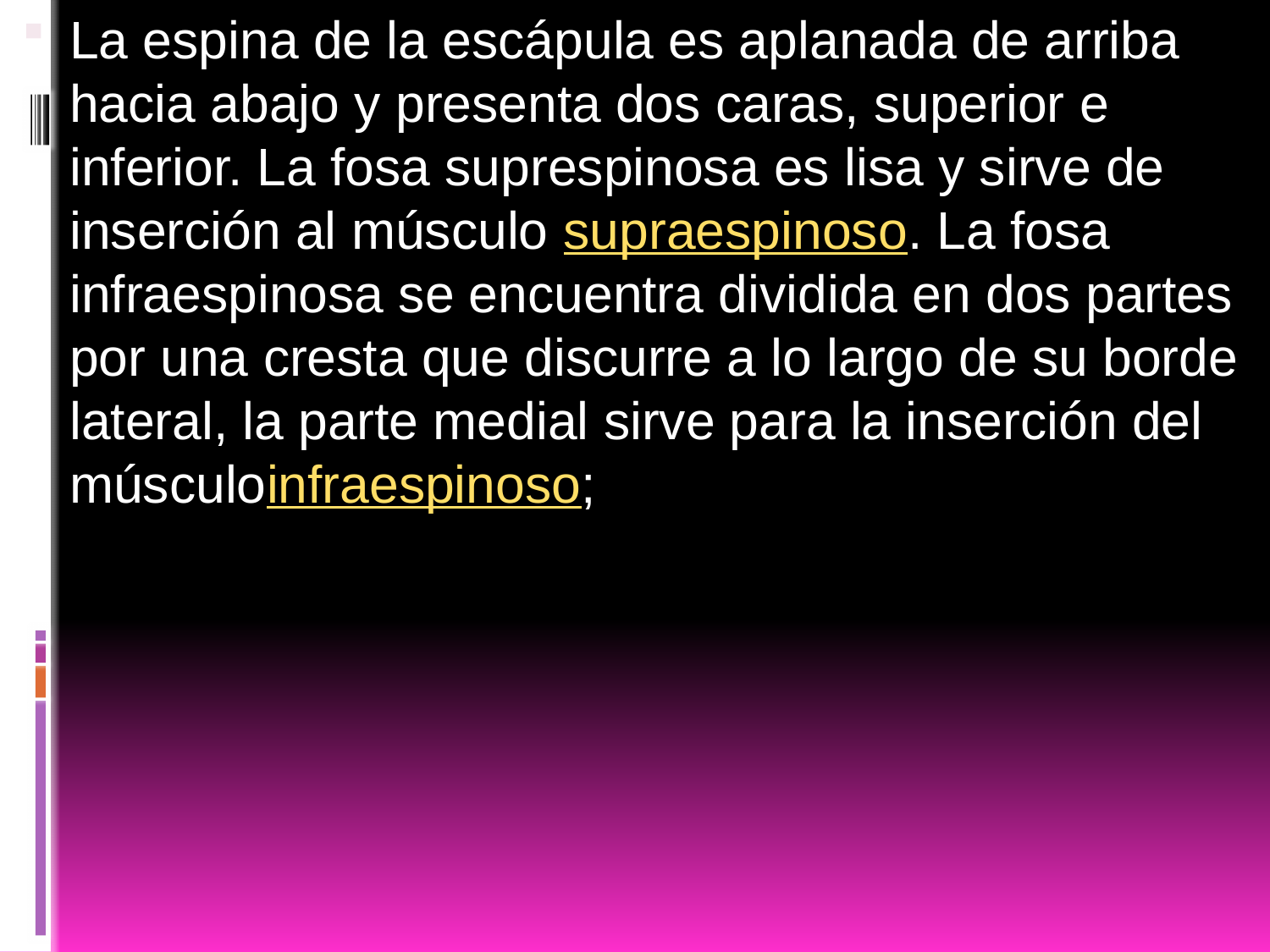

La espina de la escápula es aplanada de arriba hacia abajo y presenta dos caras, superior e inferior. La fosa suprespinosa es lisa y sirve de inserción al músculo supraespinoso. La fosa infraespinosa se encuentra dividida en dos partes por una cresta que discurre a lo largo de su borde lateral, la parte medial sirve para la inserción del músculoinfraespinoso;